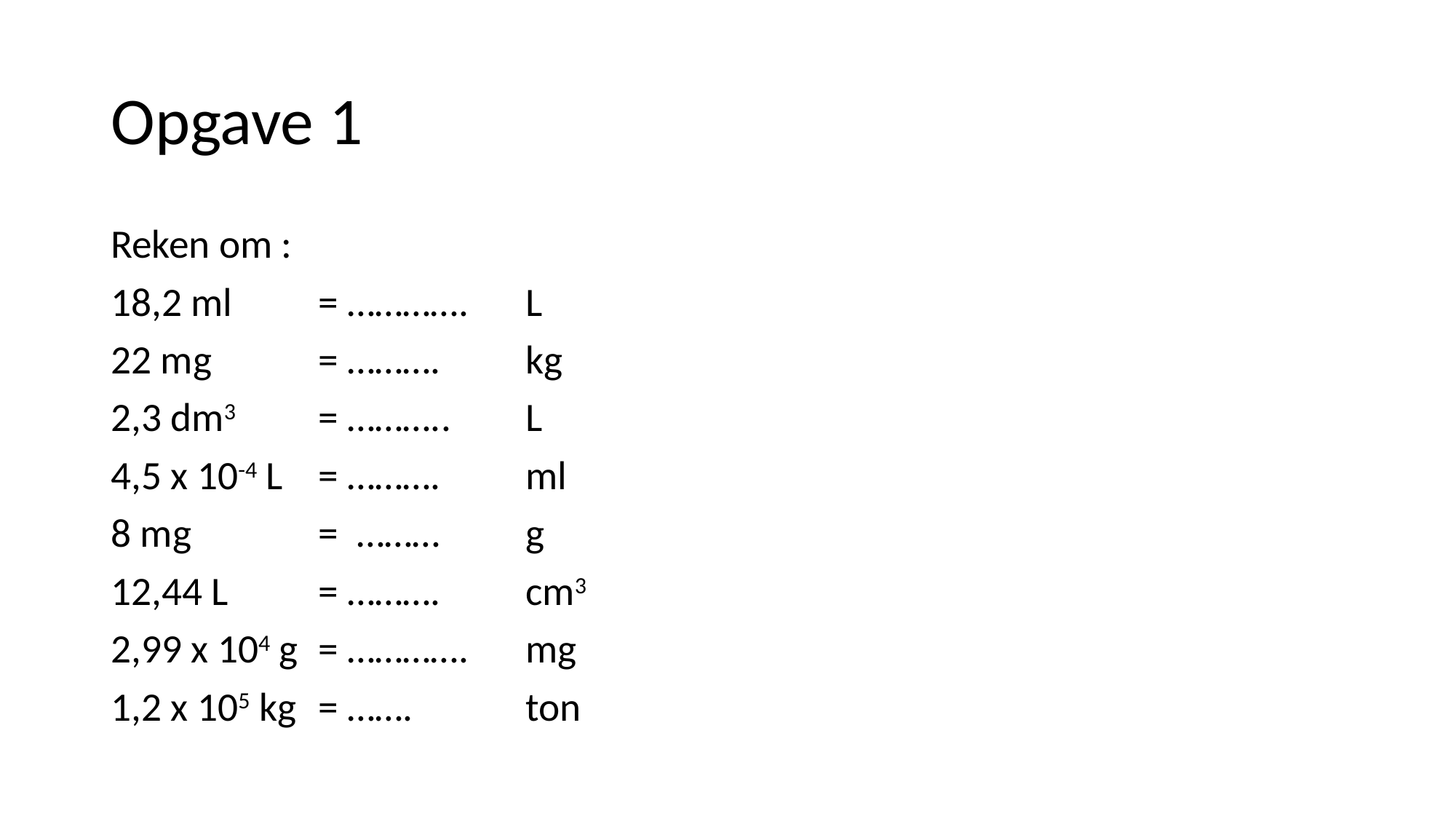

# Opgave 1
Reken om :
18,2 ml 	= ………….	L
22 mg 	= ……….	kg
2,3 dm3 	= ………..	L
4,5 x 10-4 L 	= ……….	ml
8 mg 		=  ………	g
12,44 L 	= ……….	cm3
2,99 x 104 g 	= ………….	mg
1,2 x 105 kg 	= …….		ton